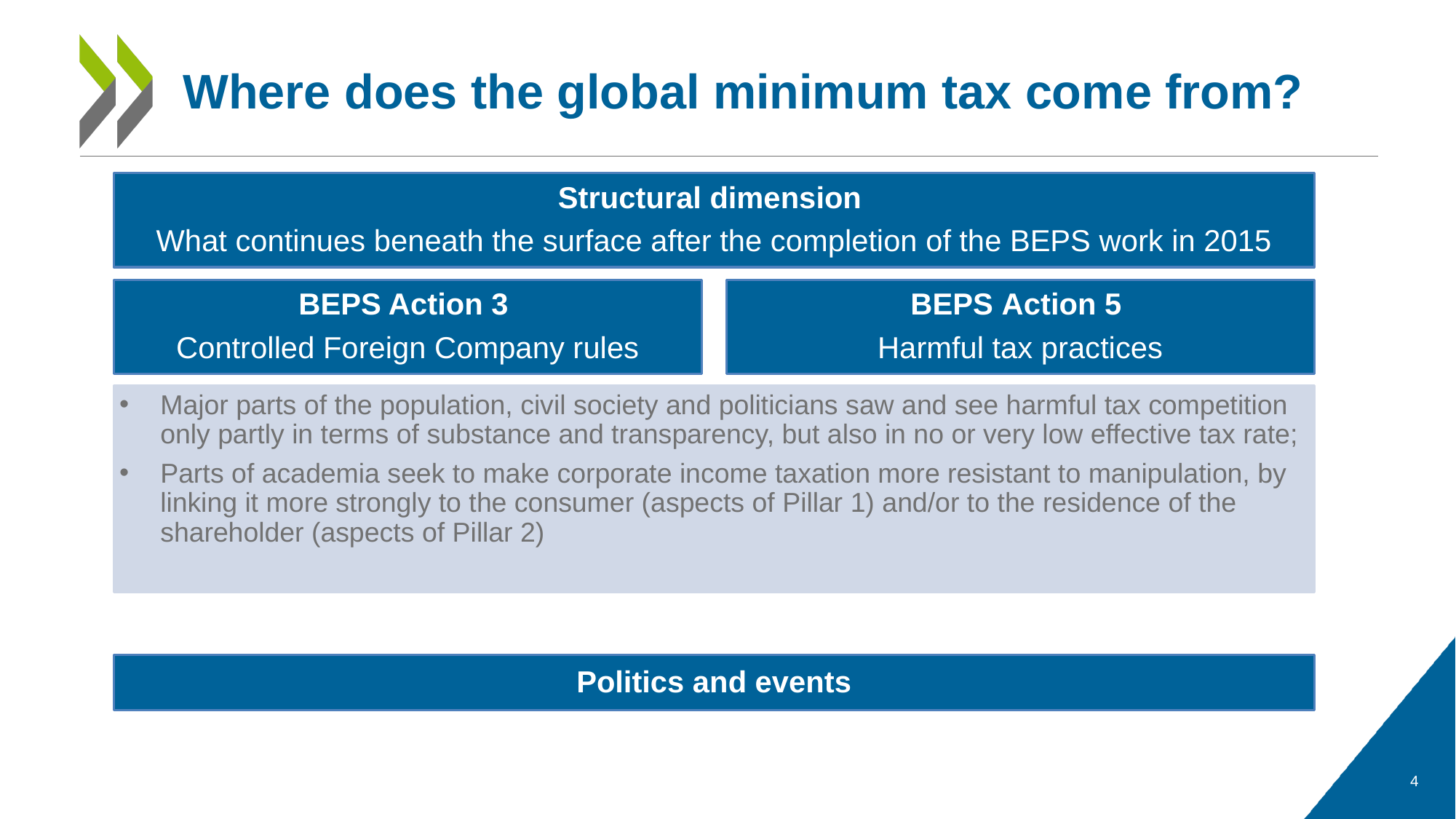

# Where does the global minimum tax come from?
Structural dimension
What continues beneath the surface after the completion of the BEPS work in 2015
BEPS Action 3
Controlled Foreign Company rules
BEPS Action 5
Harmful tax practices
Major parts of the population, civil society and politicians saw and see harmful tax competition only partly in terms of substance and transparency, but also in no or very low effective tax rate;
Parts of academia seek to make corporate income taxation more resistant to manipulation, by linking it more strongly to the consumer (aspects of Pillar 1) and/or to the residence of the shareholder (aspects of Pillar 2)
Politics and events
4